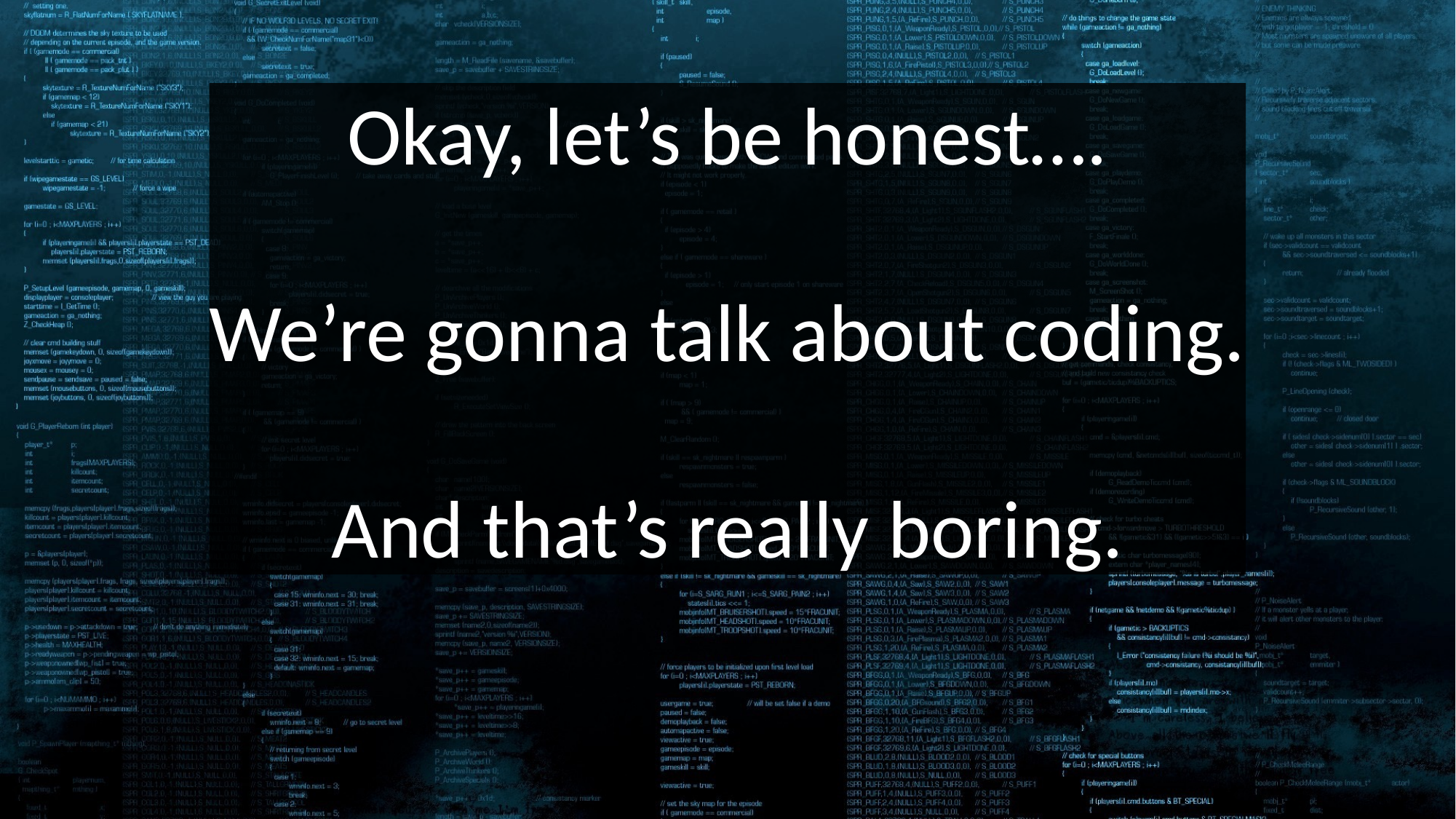

Okay, let’s be honest….

We’re gonna talk about coding.

And that’s really boring.